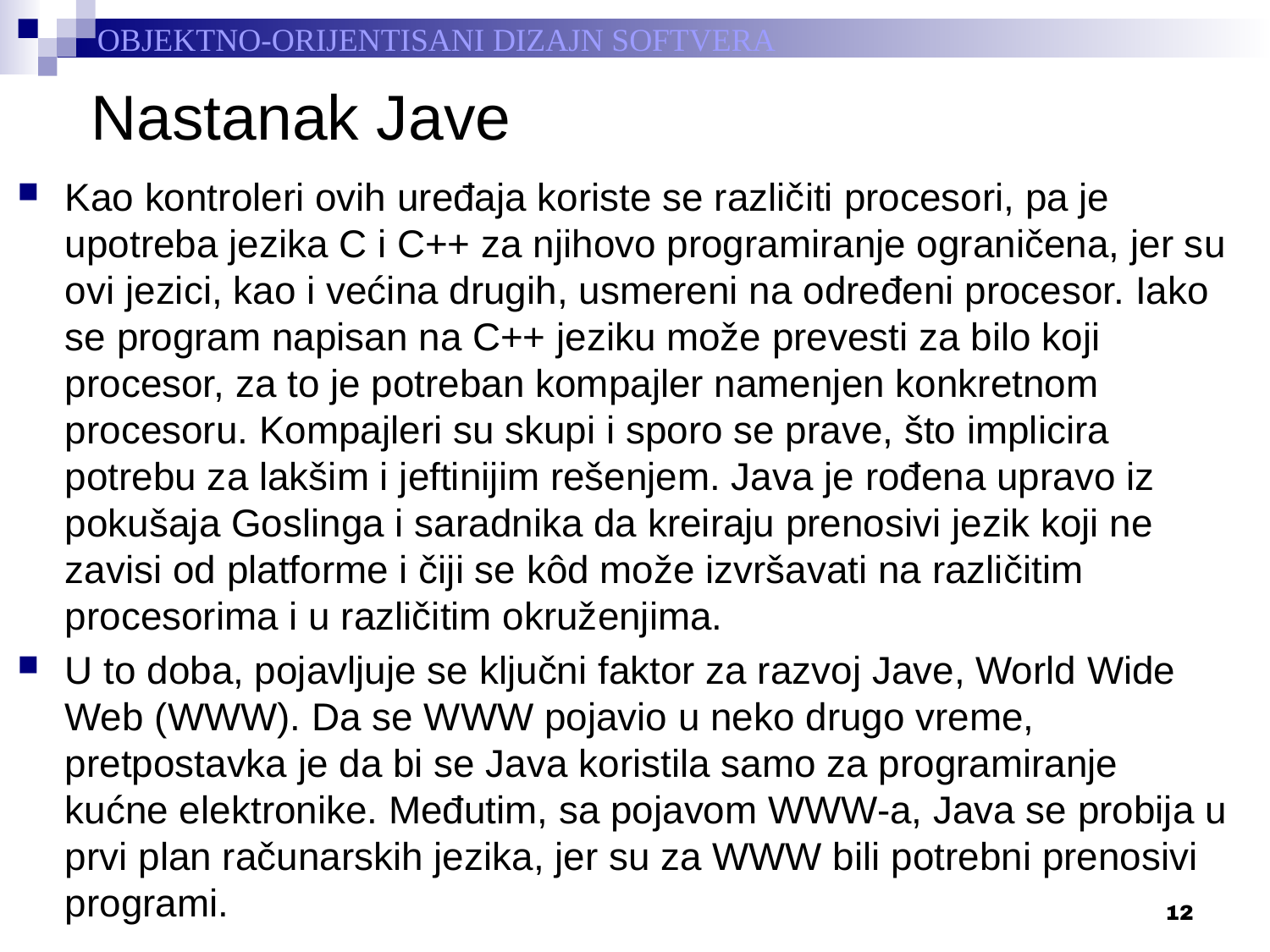

# Nastanak Jave
Kao kontroleri ovih uređaja koriste se različiti procesori, pa je upotreba jezika C i C++ za njihovo programiranje ograničena, jer su ovi jezici, kao i većina drugih, usmereni na određeni procesor. Iako se program napisan na C++ jeziku može prevesti za bilo koji procesor, za to je potreban kompajler namenjen konkretnom procesoru. Kompajleri su skupi i sporo se prave, što implicira potrebu za lakšim i jeftinijim rešenjem. Java je rođena upravo iz pokušaja Goslinga i saradnika da kreiraju prenosivi jezik koji ne zavisi od platforme i čiji se kôd može izvršavati na različitim procesorima i u različitim okruženjima.
U to doba, pojavljuje se ključni faktor za razvoj Jave, World Wide Web (WWW). Da se WWW pojavio u neko drugo vreme, pretpostavka je da bi se Java koristila samo za programiranje kućne elektronike. Međutim, sa pojavom WWW-a, Java se probija u prvi plan računarskih jezika, jer su za WWW bili potrebni prenosivi programi.
12